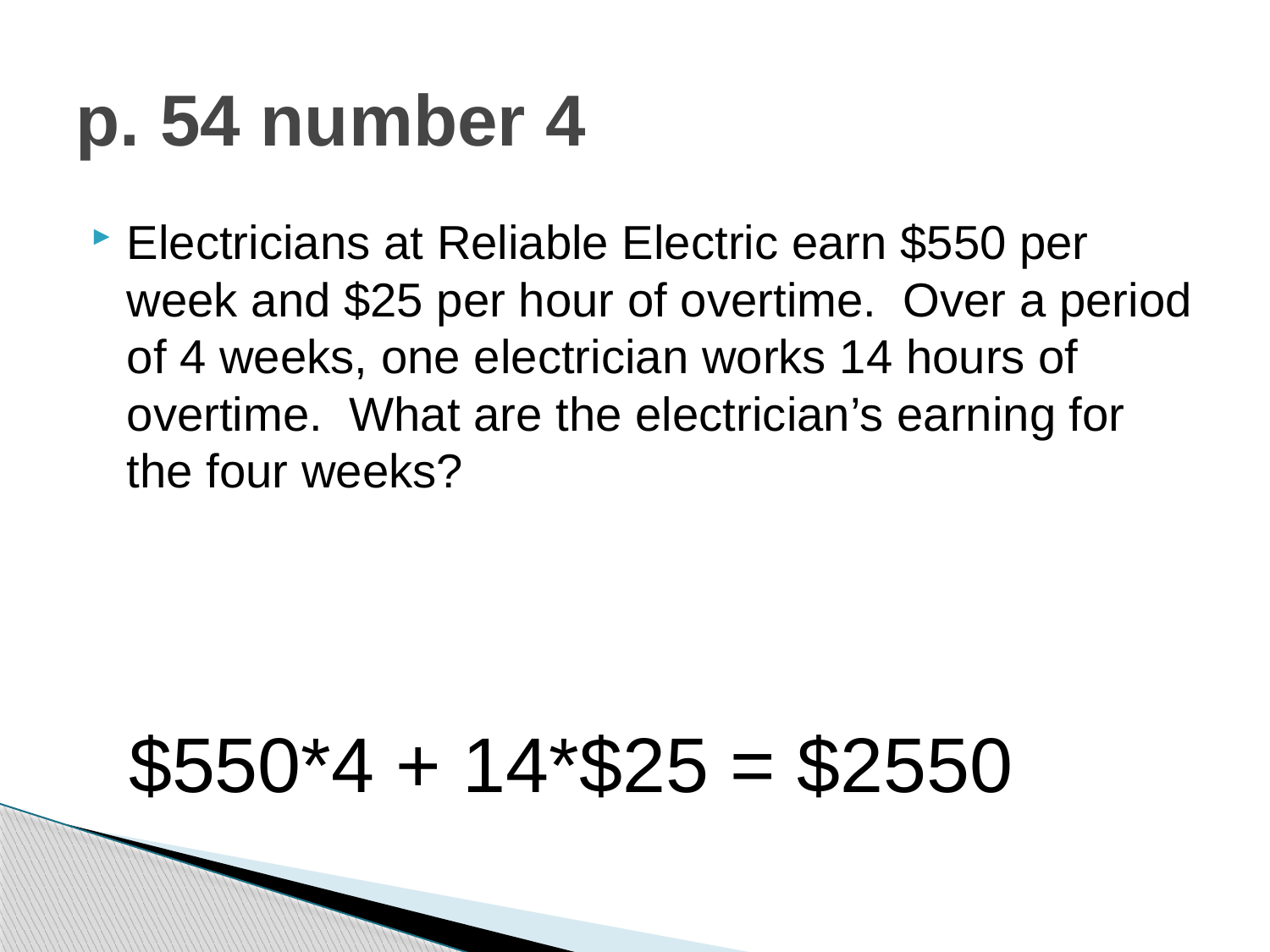

# p. 54 number 4
Electricians at Reliable Electric earn $550 per week and $25 per hour of overtime.  Over a period of 4 weeks, one electrician works 14 hours of overtime.  What are the electrician’s earning for the four weeks?
$550*4 + 14*$25 = $2550